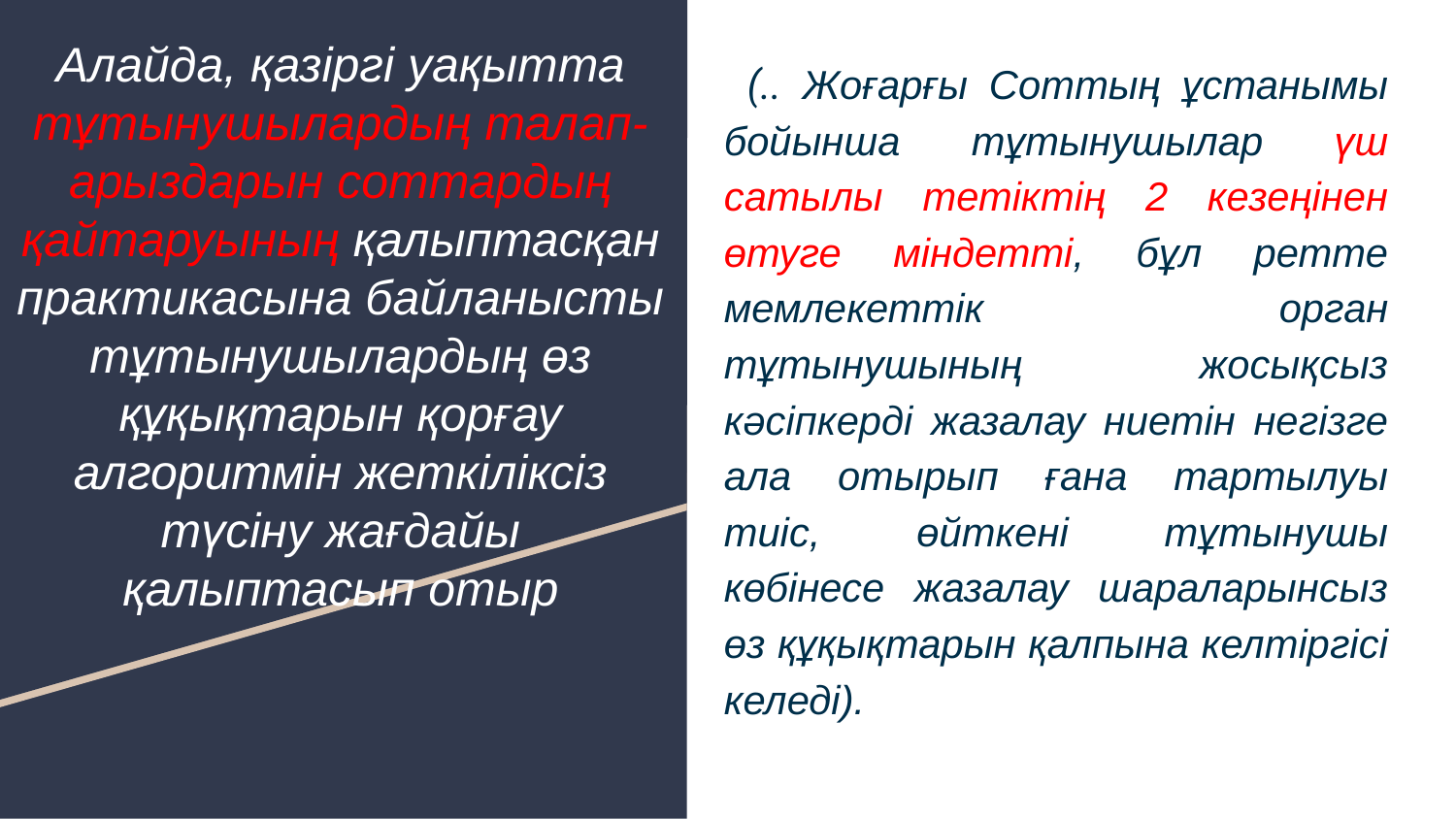

# Алайда, қазіргі уақытта тұтынушылардың талап-арыздарын соттардың қайтаруының қалыптасқан практикасына байланысты тұтынушылардың өз құқықтарын қорғау алгоритмін жеткіліксіз түсіну жағдайы қалыптасып отыр
(.. Жоғарғы Соттың ұстанымы бойынша тұтынушылар үш сатылы тетіктің 2 кезеңінен өтуге міндетті, бұл ретте мемлекеттік орган тұтынушының жосықсыз кәсіпкерді жазалау ниетін негізге ала отырып ғана тартылуы тиіс, өйткені тұтынушы көбінесе жазалау шараларынсыз өз құқықтарын қалпына келтіргісі келеді).